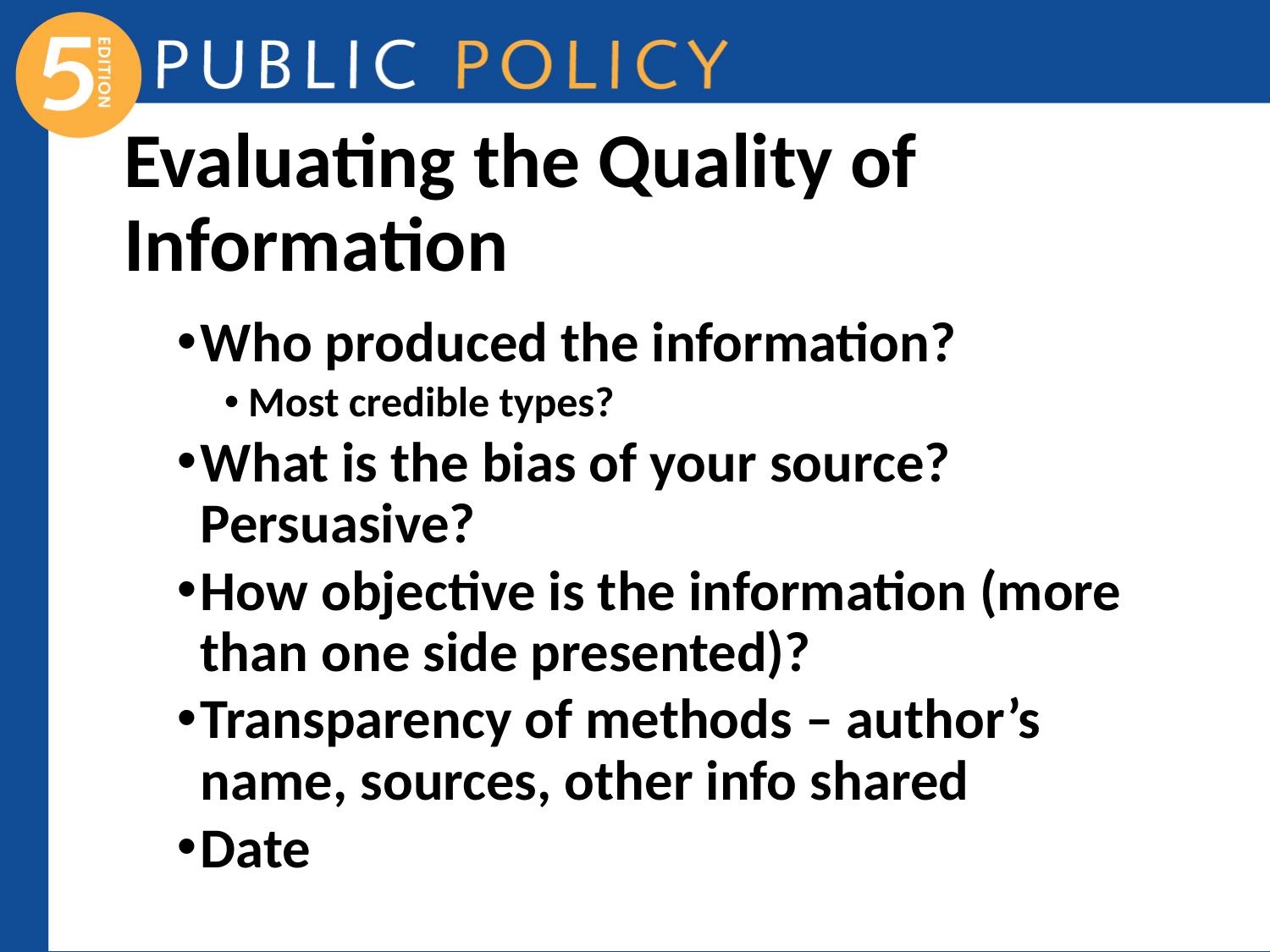

# Evaluating the Quality of Information
Who produced the information?
Most credible types?
What is the bias of your source?  Persuasive?
How objective is the information (more than one side presented)?
Transparency of methods – author’s name, sources, other info shared
Date